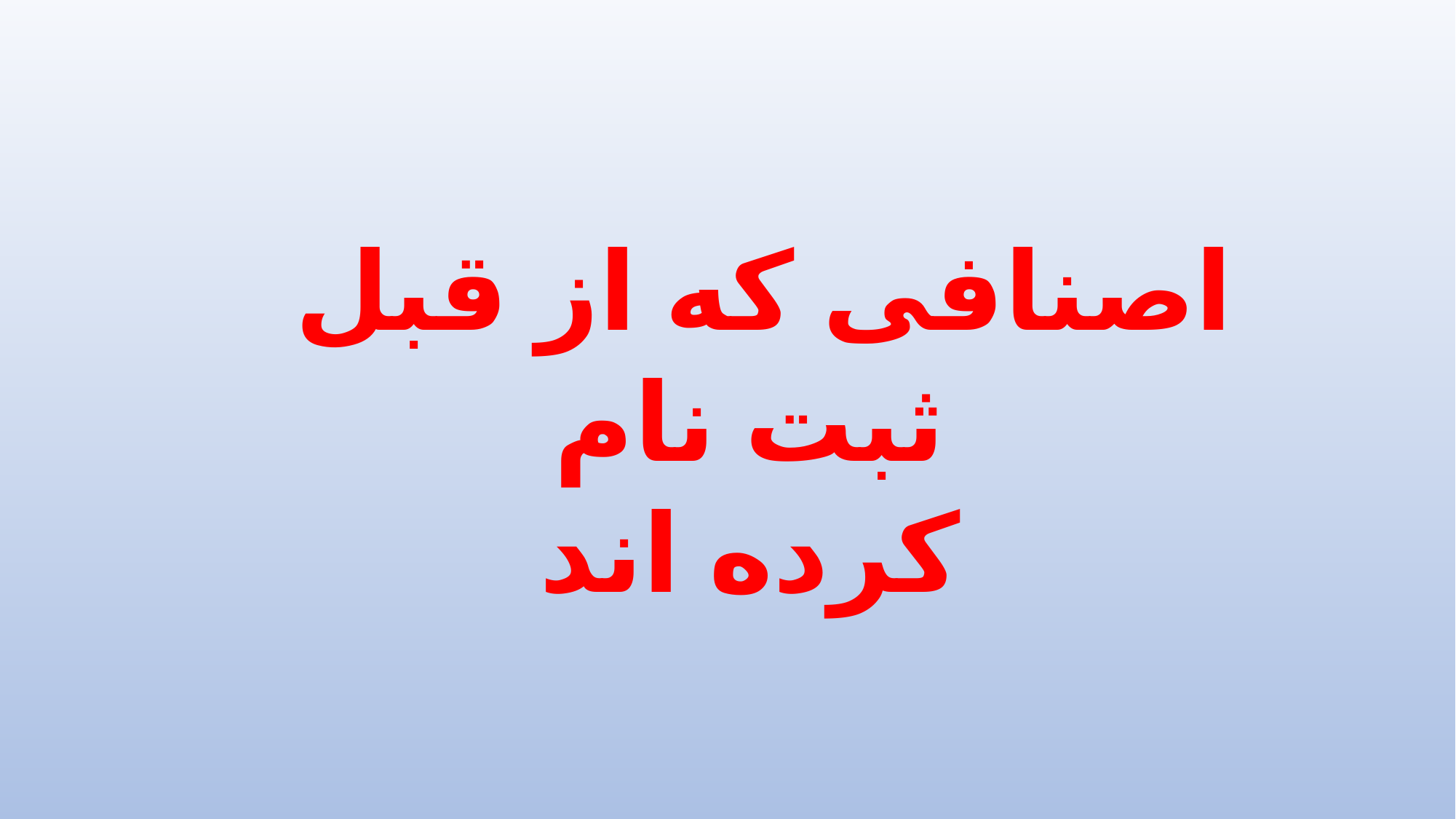

اصنافی که از قبل ثبت نام
کرده اند